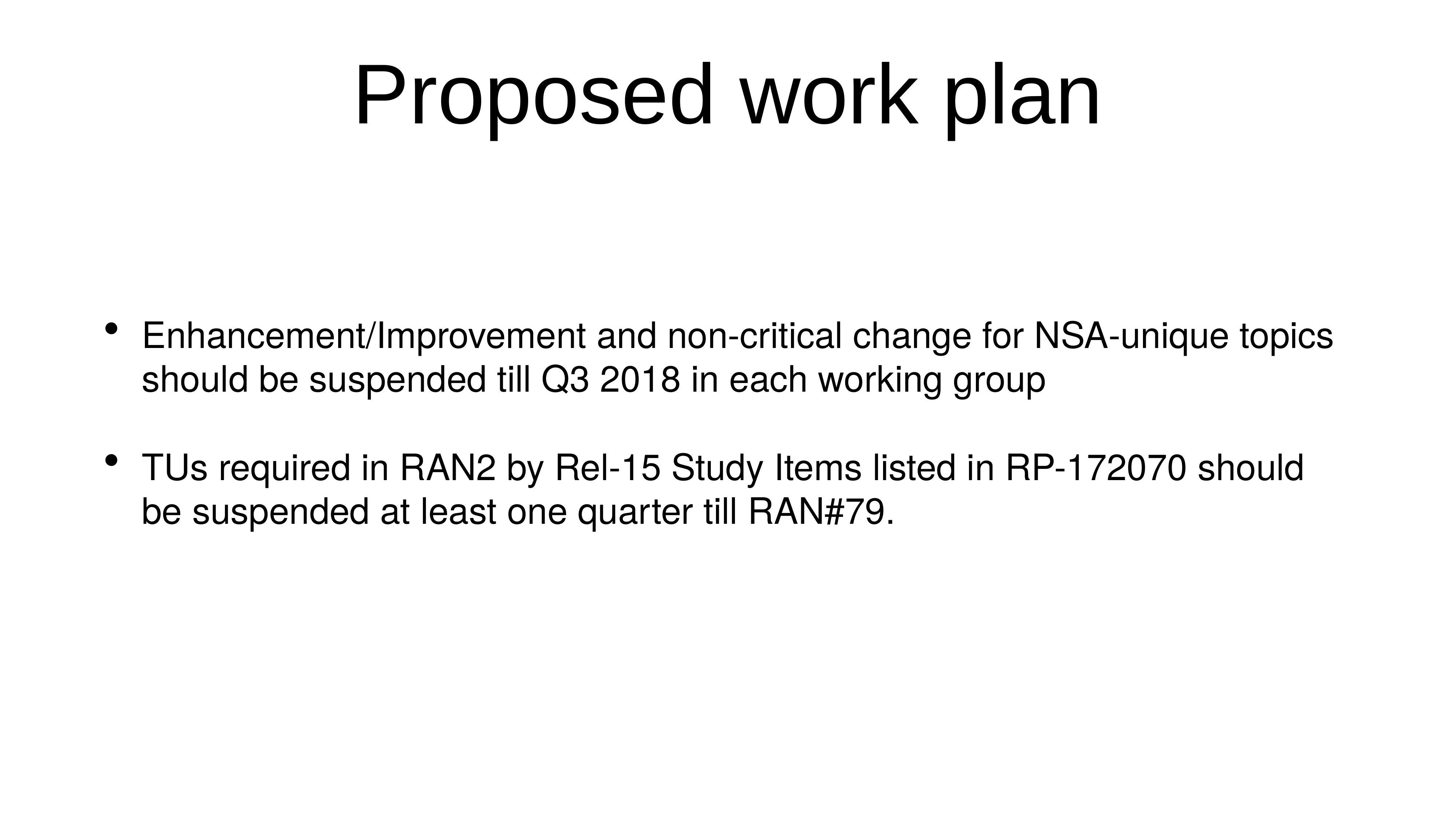

# Proposed work plan
Enhancement/Improvement and non-critical change for NSA-unique topics should be suspended till Q3 2018 in each working group
TUs required in RAN2 by Rel-15 Study Items listed in RP-172070 should be suspended at least one quarter till RAN#79.